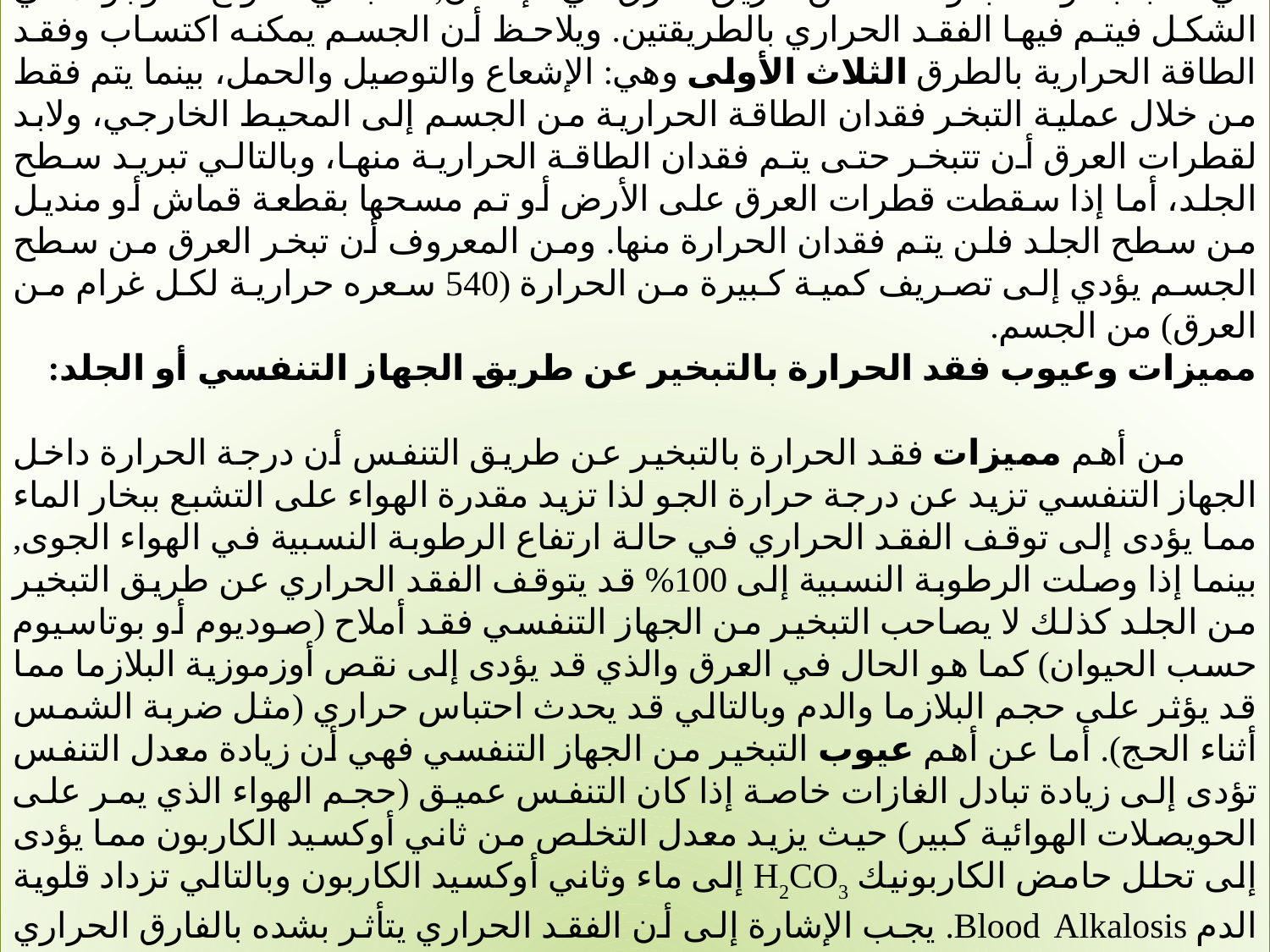

يوضح الشكل أعلاه أن الفقد الحراري عن طريق التبخير يكون 100% عن طريق التنفس في الدجاجة والكلب و100% عن طريق العرق في الإنسان, أما باقي الأنواع الموجودة في الشكل فيتم فيها الفقد الحراري بالطريقتين. ويلاحظ أن الجسم يمكنه اكتساب وفقد الطاقة الحرارية بالطرق الثلاث الأولى وهي: الإشعاع والتوصيل والحمل، بينما يتم فقط من خلال عملية التبخر فقدان الطاقة الحرارية من الجسم إلى المحيط الخارجي، ولابد لقطرات العرق أن تتبخر حتى يتم فقدان الطاقة الحرارية منها، وبالتالي تبريد سطح الجلد، أما إذا سقطت قطرات العرق على الأرض أو تم مسحها بقطعة قماش أو منديل من سطح الجلد فلن يتم فقدان الحرارة منها. ومن المعروف أن تبخر العرق من سطح الجسم يؤدي إلى تصريف كمية كبيرة من الحرارة (540 سعره حرارية لكل غرام من العرق) من الجسم.
مميزات وعيوب فقد الحرارة بالتبخير عن طريق الجهاز التنفسي أو الجلد:

        من أهم مميزات فقد الحرارة بالتبخير عن طريق التنفس أن درجة الحرارة داخل الجهاز التنفسي تزيد عن درجة حرارة الجو لذا تزيد مقدرة الهواء على التشبع ببخار الماء مما يؤدى إلى توقف الفقد الحراري في حالة ارتفاع الرطوبة النسبية في الهواء الجوى, بينما إذا وصلت الرطوبة النسبية إلى 100% قد يتوقف الفقد الحراري عن طريق التبخير من الجلد كذلك لا يصاحب التبخير من الجهاز التنفسي فقد أملاح (صوديوم أو بوتاسيوم حسب الحيوان) كما هو الحال في العرق والذي قد يؤدى إلى نقص أوزموزية البلازما مما قد يؤثر على حجم البلازما والدم وبالتالي قد يحدث احتباس حراري (مثل ضربة الشمس أثناء الحج). أما عن أهم عيوب التبخير من الجهاز التنفسي فهي أن زيادة معدل التنفس تؤدى إلى زيادة تبادل الغازات خاصة إذا كان التنفس عميق (حجم الهواء الذي يمر على الحويصلات الهوائية كبير) حيث يزيد معدل التخلص من ثاني أوكسيد الكاربون مما يؤدى إلى تحلل حامض الكاربونيك H2CO3 إلى ماء وثاني أوكسيد الكاربون وبالتالي تزداد قلوية الدم Blood Alkalosis. يجب الإشارة إلى أن الفقد الحراري يتأثر بشده بالفارق الحراري بين درجة حرارة الجسم ودرجة حرارة الجو وبمساحة مسطح الجسم 0.75 (BW) تناسب طردي كذلك فإن الفقد الحراري يتم على مرحلتين: